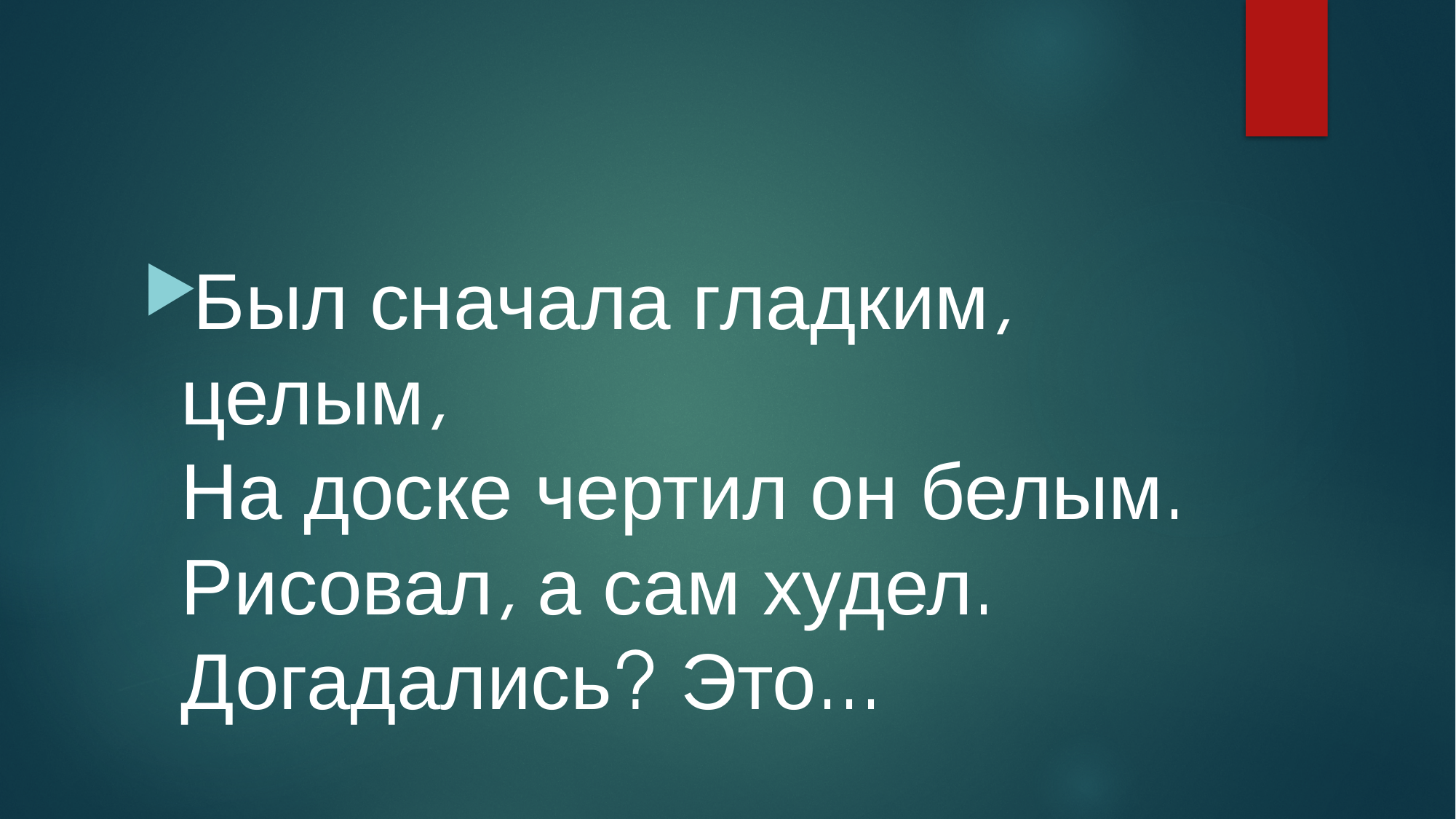

#
Был сначала гладким, целым,
На доске чертил он белым.
Рисовал, а сам худел.
Догадались? Это...